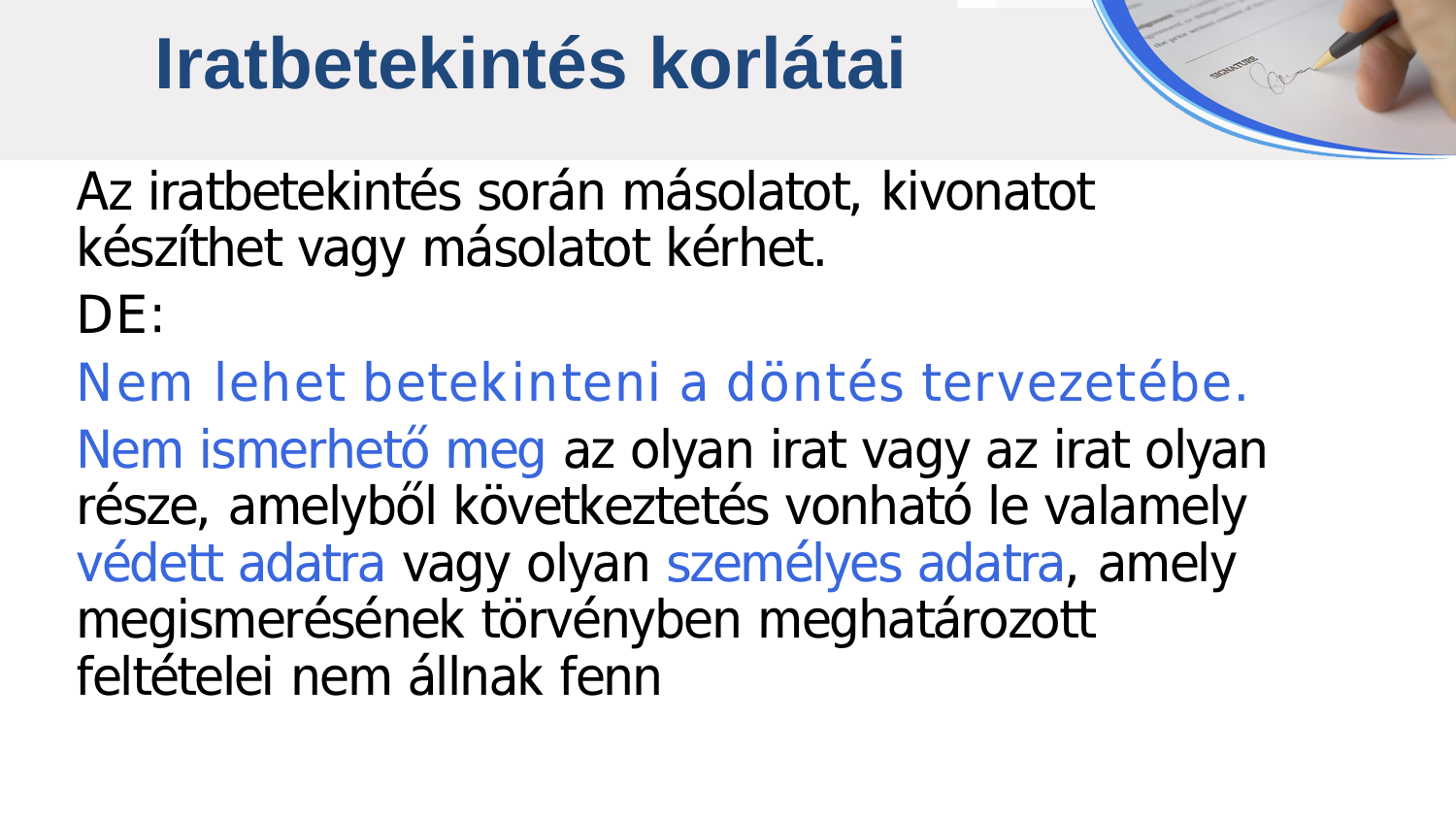

Iratbetekintés korlátai
Az iratbetekintés során másolatot, kivonatot készíthet vagy másolatot kérhet.
DE:
Nem lehet betekinteni a döntés tervezetébe.
Nem ismerhető meg az olyan irat vagy az irat olyan része, amelyből következtetés vonható le valamely védett adatra vagy olyan személyes adatra, amely megismerésének törvényben meghatározott feltételei nem állnak fenn